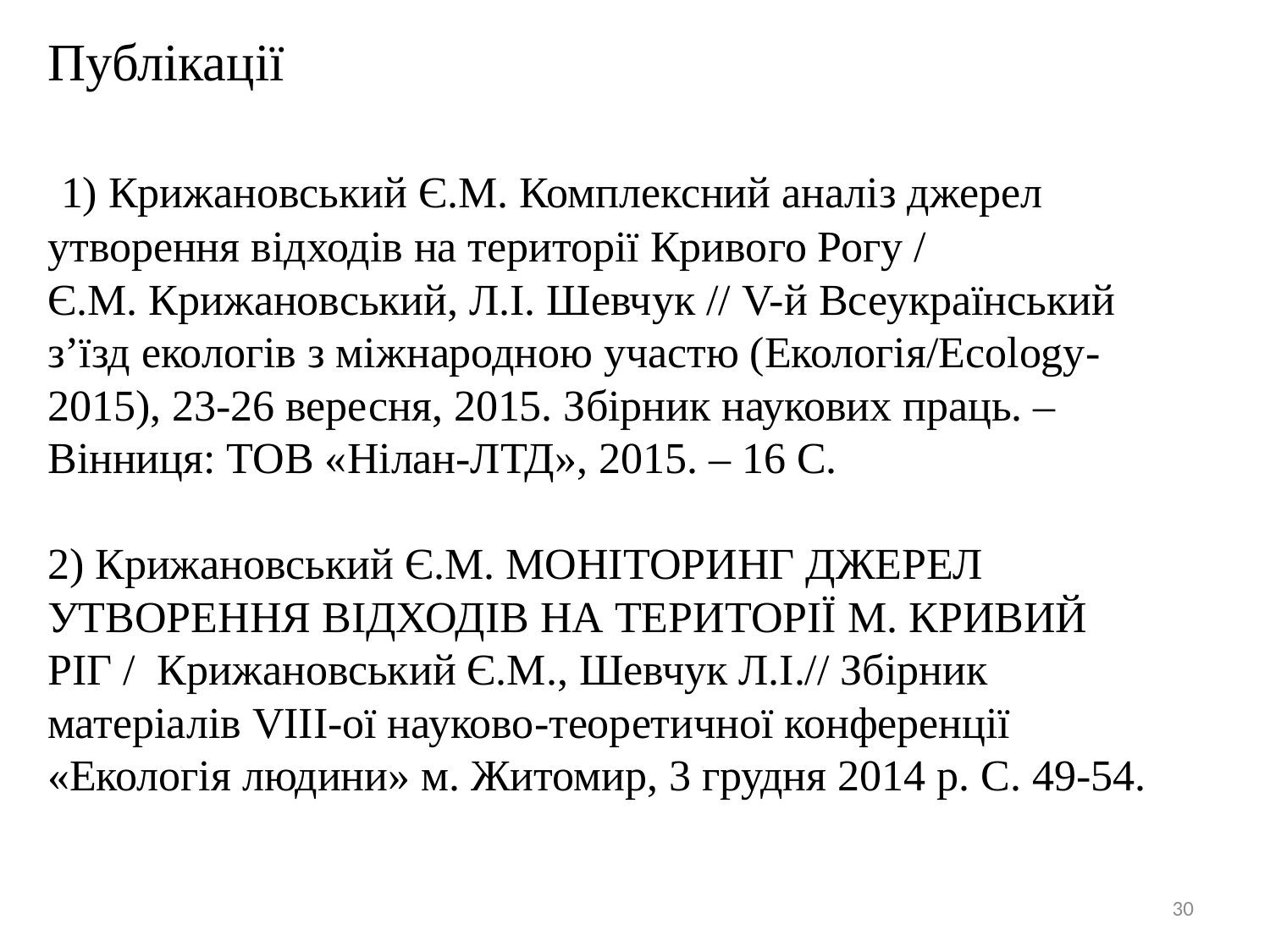

# Публікації 1) Крижановський Є.М. Комплексний аналіз джерел утворення відходів на території Кривого Рогу / Є.М. Крижановський, Л.І. Шевчук // V-й Всеукраїнський з’їзд екологів з міжнародною участю (Екологія/Ecology-2015), 23-26 вересня, 2015. Збірник наукових праць. – Вінниця: ТОВ «Нілан-ЛТД», 2015. – 16 С. 2) Крижановський Є.М. МОНІТОРИНГ ДЖЕРЕЛ УТВОРЕННЯ ВІДХОДІВ НА ТЕРИТОРІЇ М. КРИВИЙ РІГ /  Крижановський Є.М., Шевчук Л.І.// Збірник матеріалів VІІІ-ої науково-теоретичної конференції «Екологія людини» м. Житомир, 3 грудня 2014 р. С. 49-54.
30